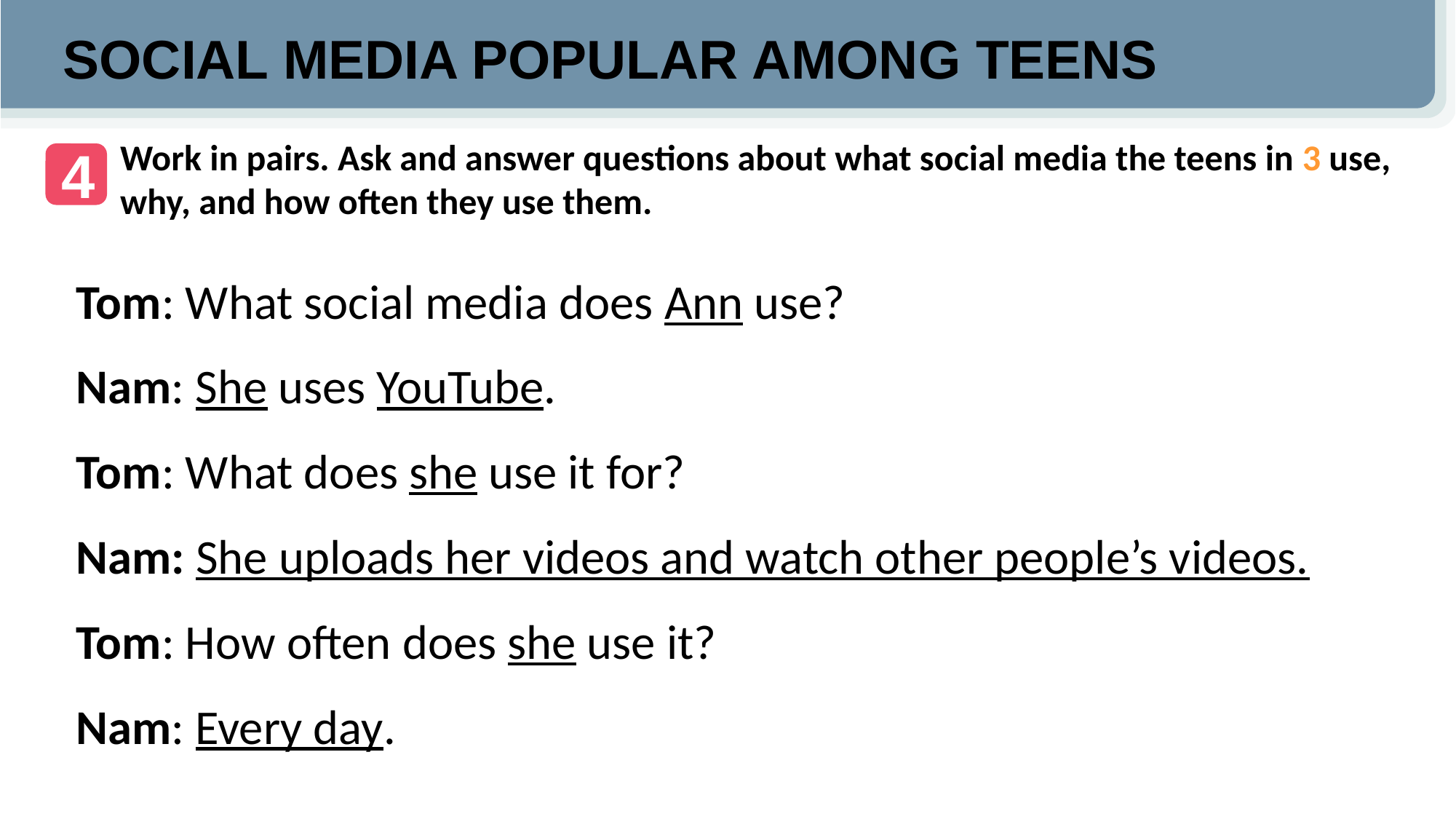

SOCIAL MEDIA POPULAR AMONG TEENS
Work in pairs. Ask and answer questions about what social media the teens in 3 use, why, and how often they use them.
4

Tom: What social media does Ann use?
Nam: She uses YouTube.
Tom: What does she use it for?
Nam: She uploads her videos and watch other people’s videos.
Tom: How often does she use it?
Nam: Every day.